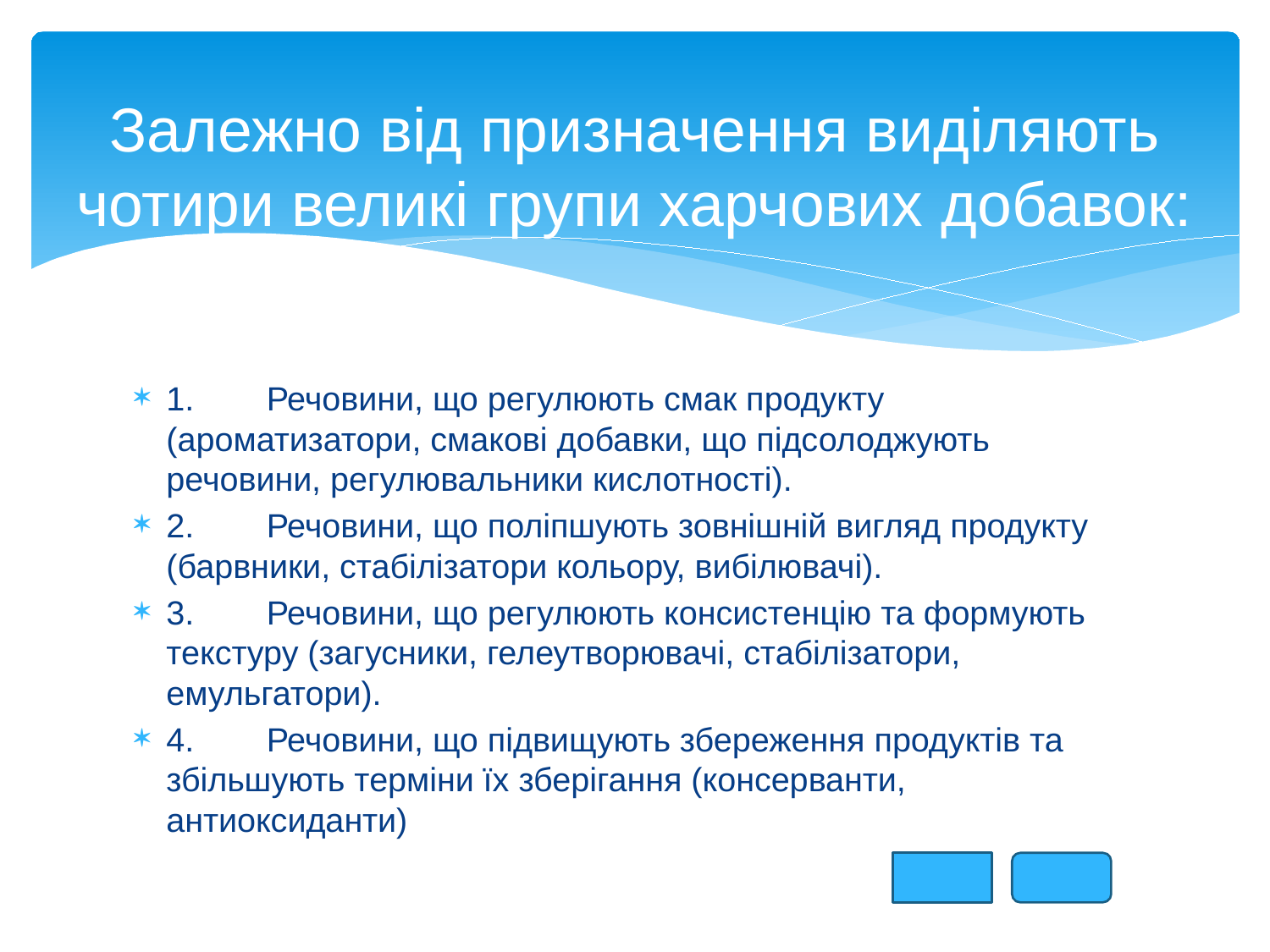

# Залежно від призначення виділяють чотири великі групи харчових добавок:
1.	Речовини, що регулюють смак продукту (ароматизатори, смакові добавки, що підсолоджують речовини, регулювальники кислотності).
2.	Речовини, що поліпшують зовнішній вигляд продукту (барвники, стабілізатори кольору, вибілювачі).
3.	Речовини, що регулюють консистенцію та формують текстуру (загусники, гелеутворювачі, стабілізатори, емульгатори).
4.	Речовини, що підвищують збереження продуктів та збільшують терміни їх зберігання (консерванти, антиоксиданти)